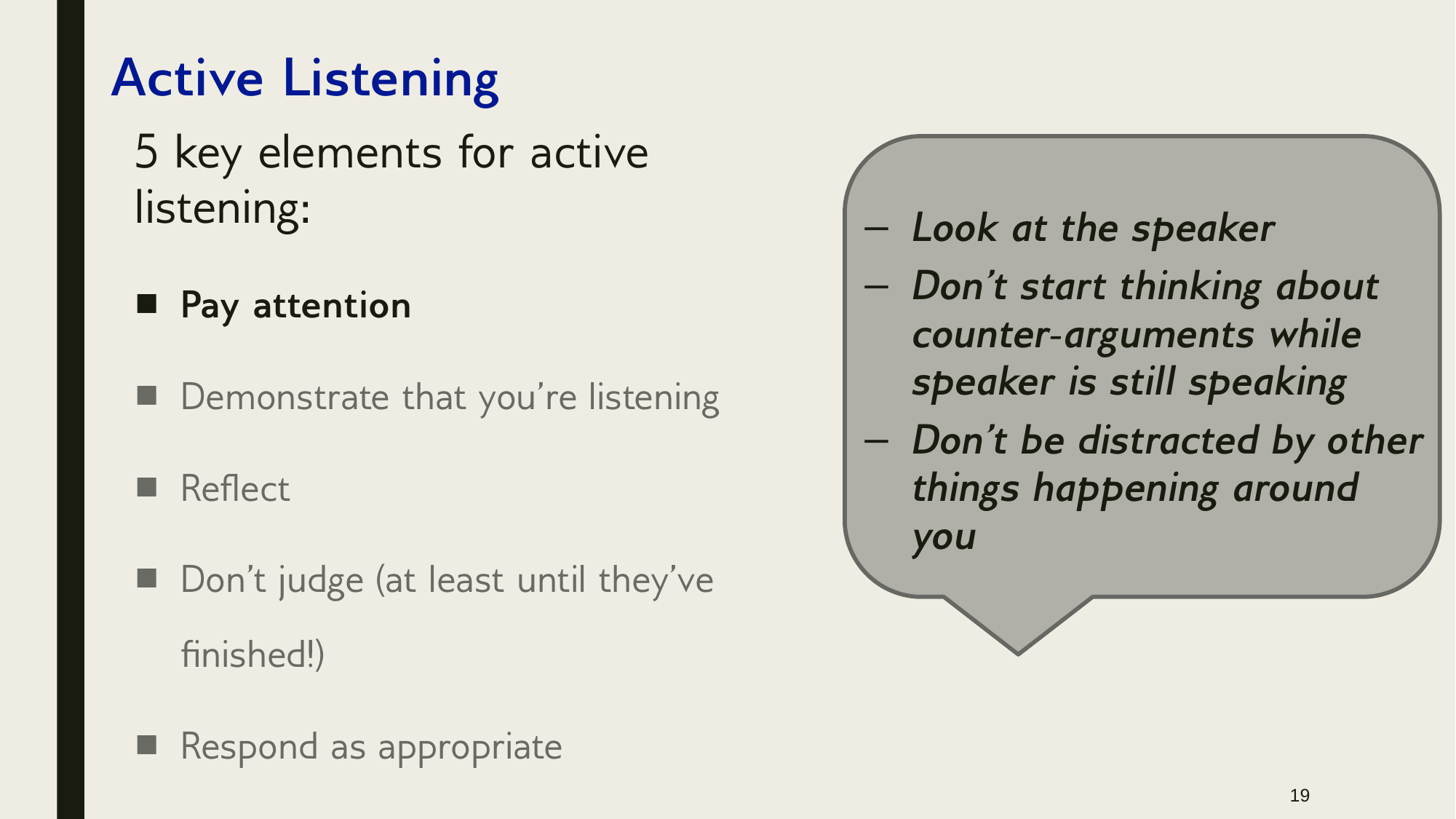

# Active Listening
5 key elements for active listening:
Pay attention
Demonstrate that you’re listening
Reflect
Don’t judge (at least until they’ve finished!)
Respond as appropriate

Look at the speaker
Don’t start thinking about counter-arguments while speaker is still speaking
Don’t be distracted by other things happening around you

19